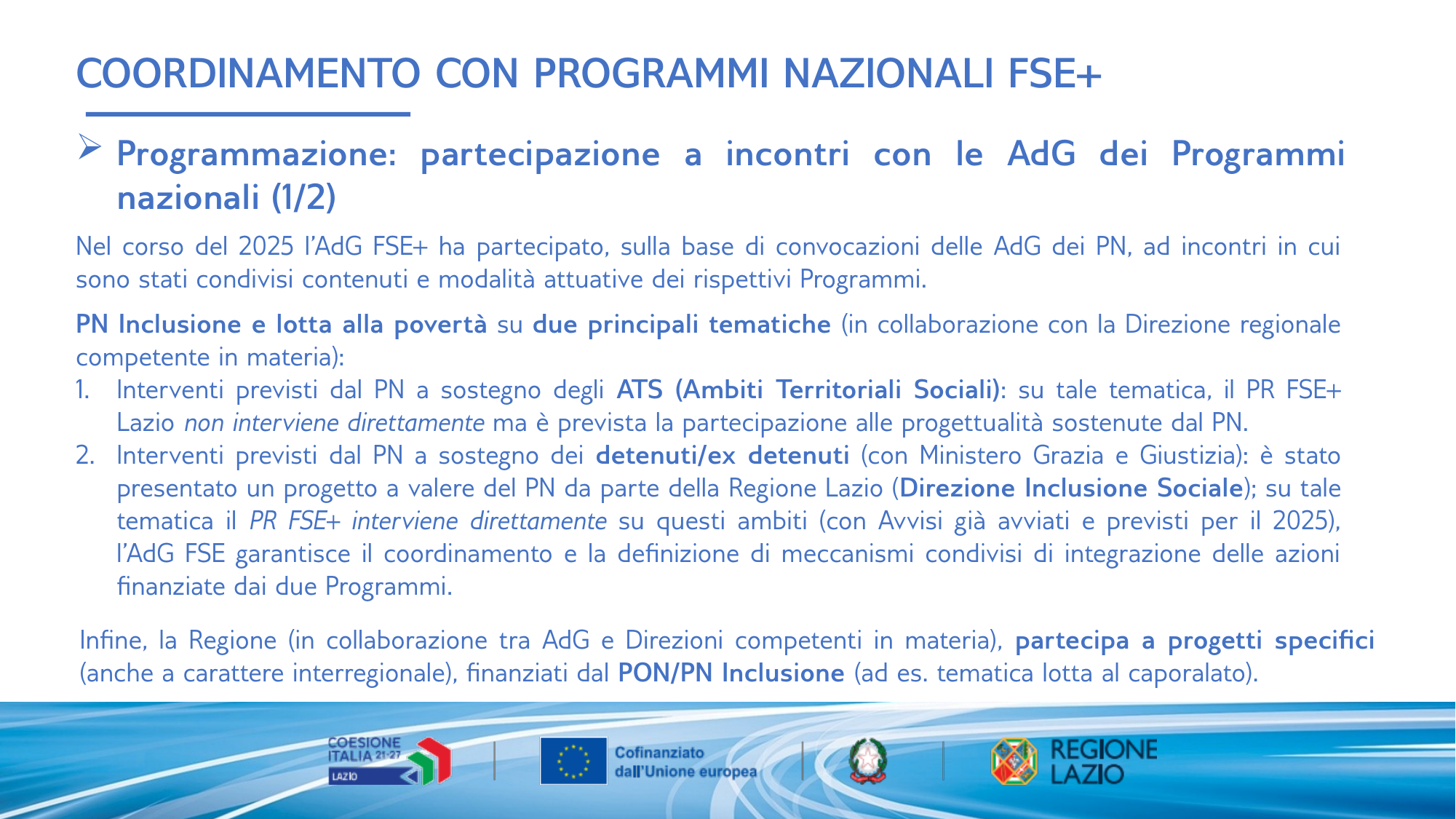

COORDINAMENTO CON PROGRAMMI NAZIONALI FSE+
Programmazione: partecipazione a incontri con le AdG dei Programmi nazionali (1/2)
Nel corso del 2025 l’AdG FSE+ ha partecipato, sulla base di convocazioni delle AdG dei PN, ad incontri in cui sono stati condivisi contenuti e modalità attuative dei rispettivi Programmi.
PN Inclusione e lotta alla povertà su due principali tematiche (in collaborazione con la Direzione regionale competente in materia):
Interventi previsti dal PN a sostegno degli ATS (Ambiti Territoriali Sociali): su tale tematica, il PR FSE+ Lazio non interviene direttamente ma è prevista la partecipazione alle progettualità sostenute dal PN.
Interventi previsti dal PN a sostegno dei detenuti/ex detenuti (con Ministero Grazia e Giustizia): è stato presentato un progetto a valere del PN da parte della Regione Lazio (Direzione Inclusione Sociale); su tale tematica il PR FSE+ interviene direttamente su questi ambiti (con Avvisi già avviati e previsti per il 2025), l’AdG FSE garantisce il coordinamento e la definizione di meccanismi condivisi di integrazione delle azioni finanziate dai due Programmi.
Infine, la Regione (in collaborazione tra AdG e Direzioni competenti in materia), partecipa a progetti specifici (anche a carattere interregionale), finanziati dal PON/PN Inclusione (ad es. tematica lotta al caporalato).